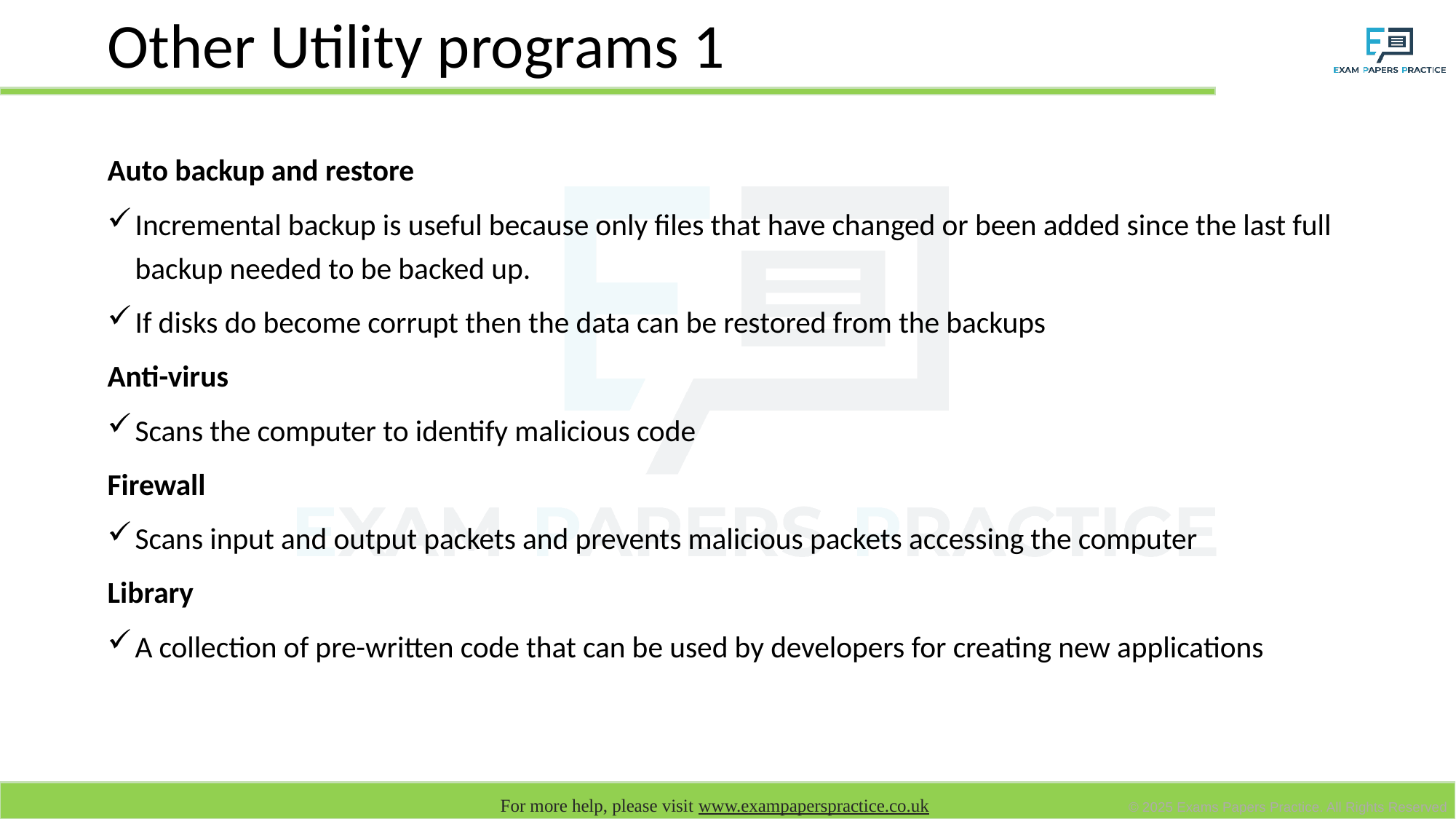

# Other Utility programs 1
Auto backup and restore
Incremental backup is useful because only files that have changed or been added since the last full backup needed to be backed up.
If disks do become corrupt then the data can be restored from the backups
Anti-virus
Scans the computer to identify malicious code
Firewall
Scans input and output packets and prevents malicious packets accessing the computer
Library
A collection of pre-written code that can be used by developers for creating new applications